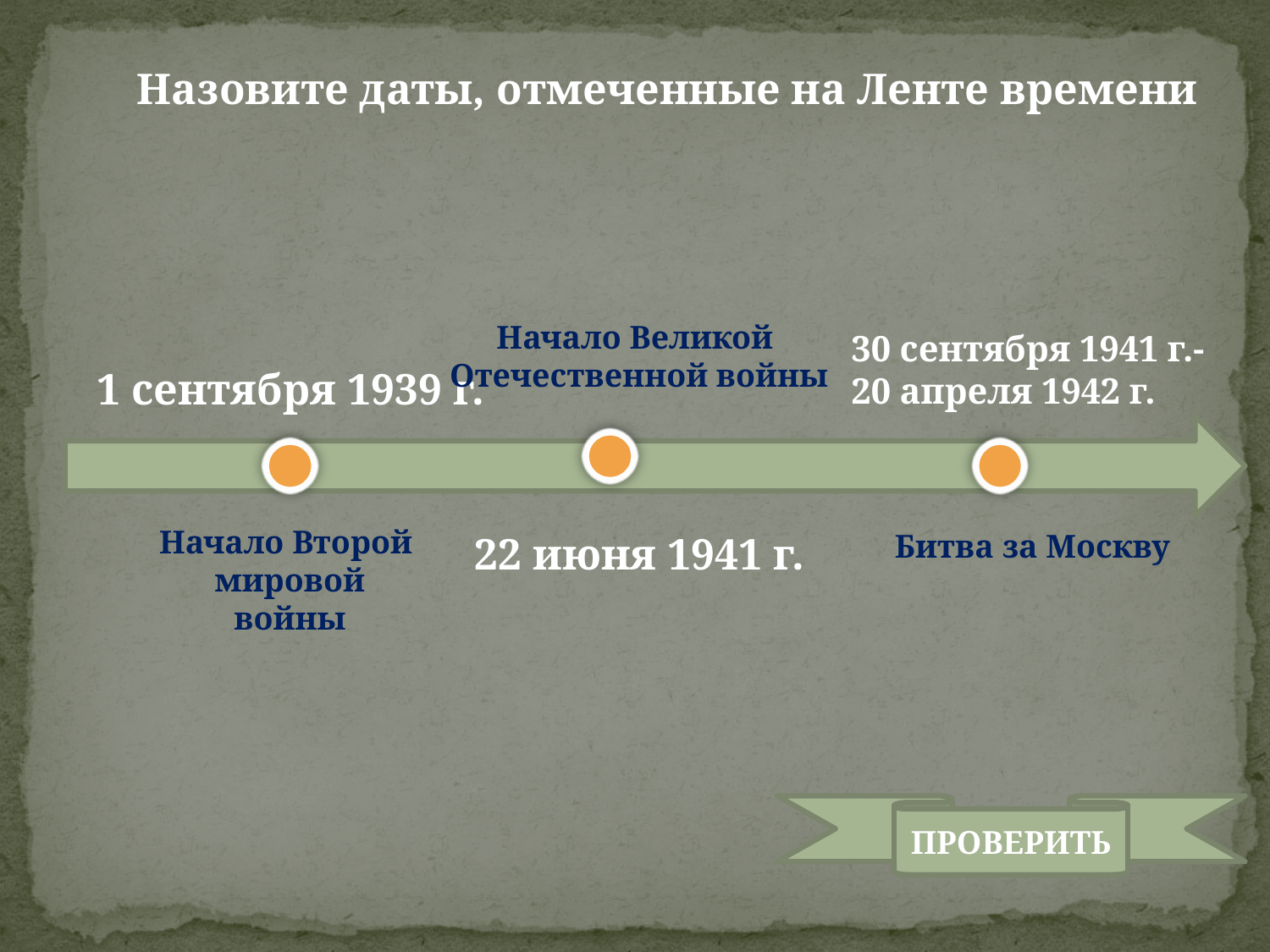

Назовите даты, отмеченные на Ленте времени
Начало Великой
 Отечественной войны
30 сентября 1941 г.-
20 апреля 1942 г.
1 сентября 1939 г.

Начало Второй
мировой войны
Битва за Москву
22 июня 1941 г.
ПРОВЕРИТЬ